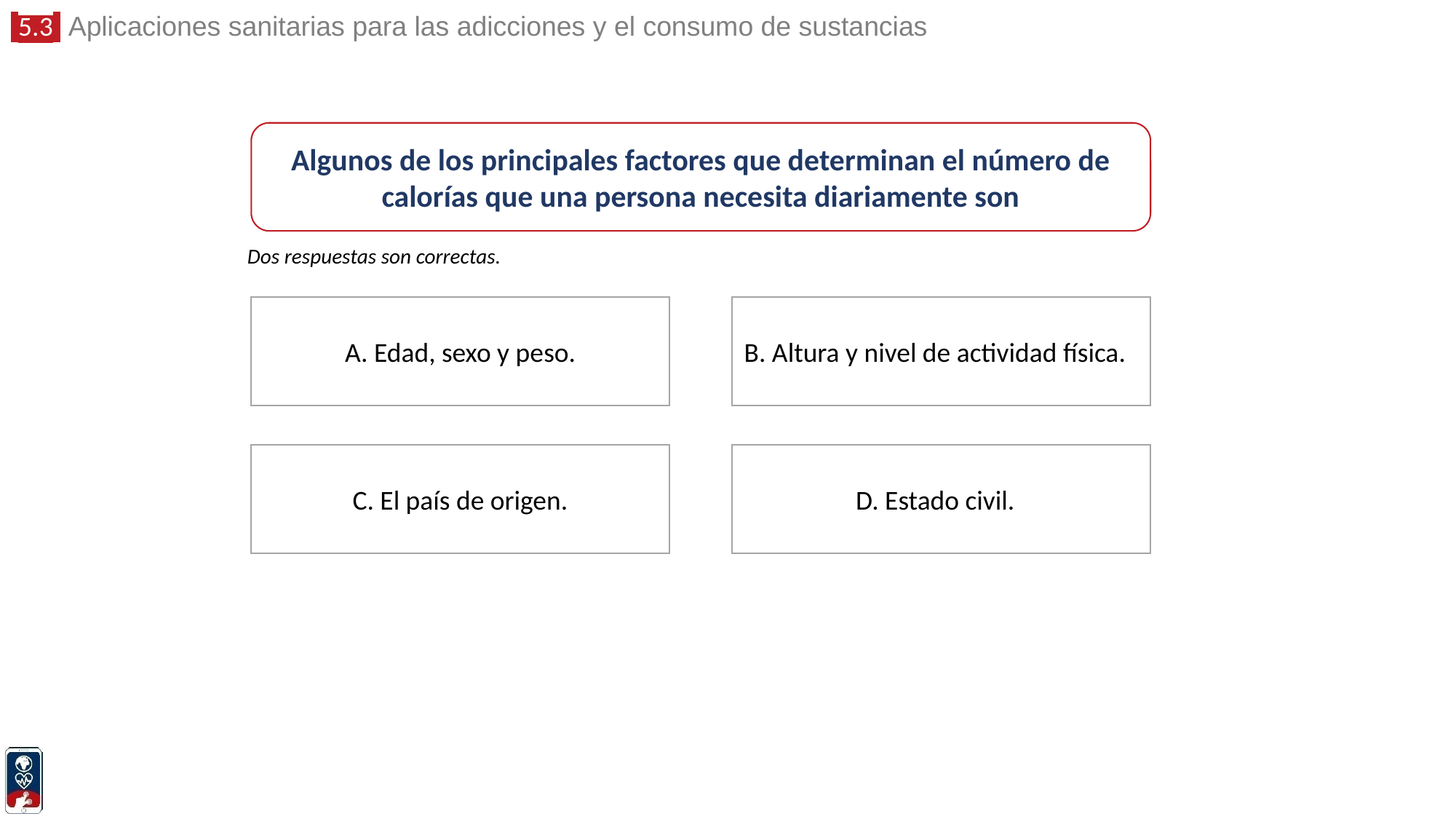

Algunos de los principales factores que determinan el número de calorías que una persona necesita diariamente son
Dos respuestas son correctas.
A. Edad, sexo y peso.
B. Altura y nivel de actividad física.
D. Estado civil.
C. El país de origen.